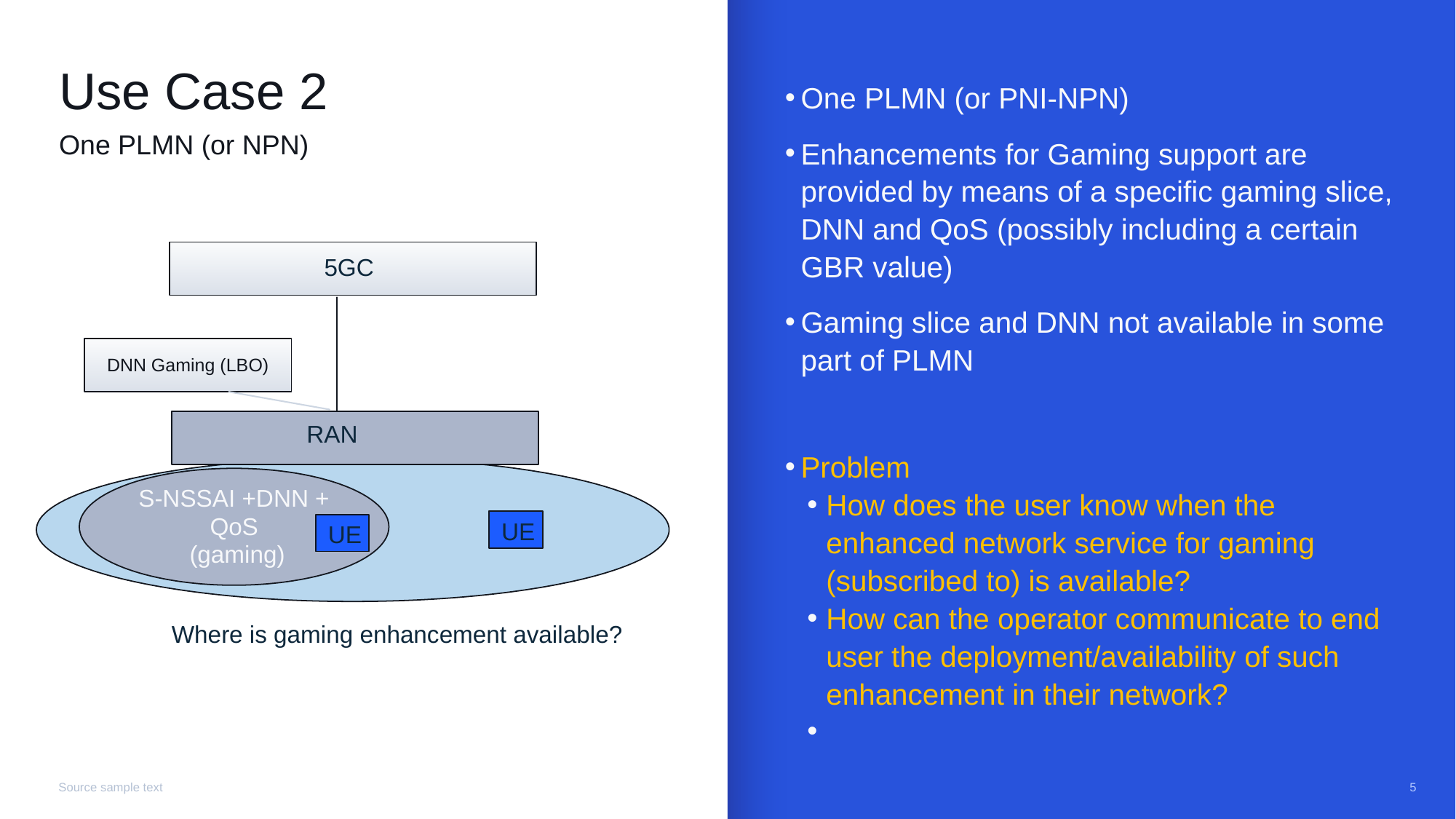

# Use Case 2
One PLMN (or PNI-NPN)
Enhancements for Gaming support are provided by means of a specific gaming slice, DNN and QoS (possibly including a certain GBR value)
Gaming slice and DNN not available in some part of PLMN

Problem
How does the user know when the enhanced network service for gaming (subscribed to) is available?
How can the operator communicate to end user the deployment/availability of such enhancement in their network?

One PLMN (or NPN)

5GC
DNN Gaming (LBO)

RAN

S-NSSAI +DNN + QoS
 (gaming)

UE

UE
Where is gaming enhancement available?
Source sample text